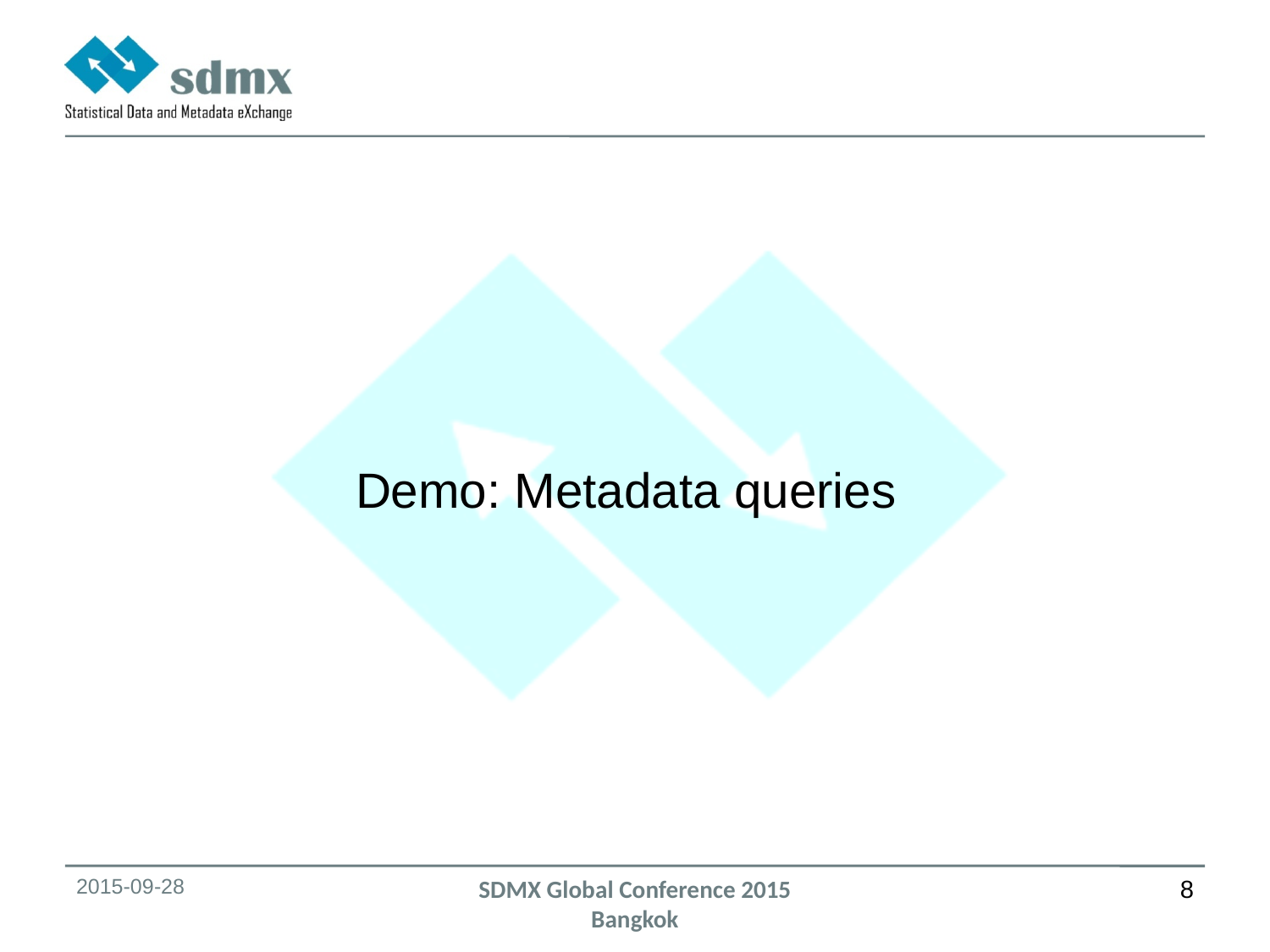

#

Demo: Metadata queries
2015-09-28
SDMX Global Conference 2015
Bangkok
8